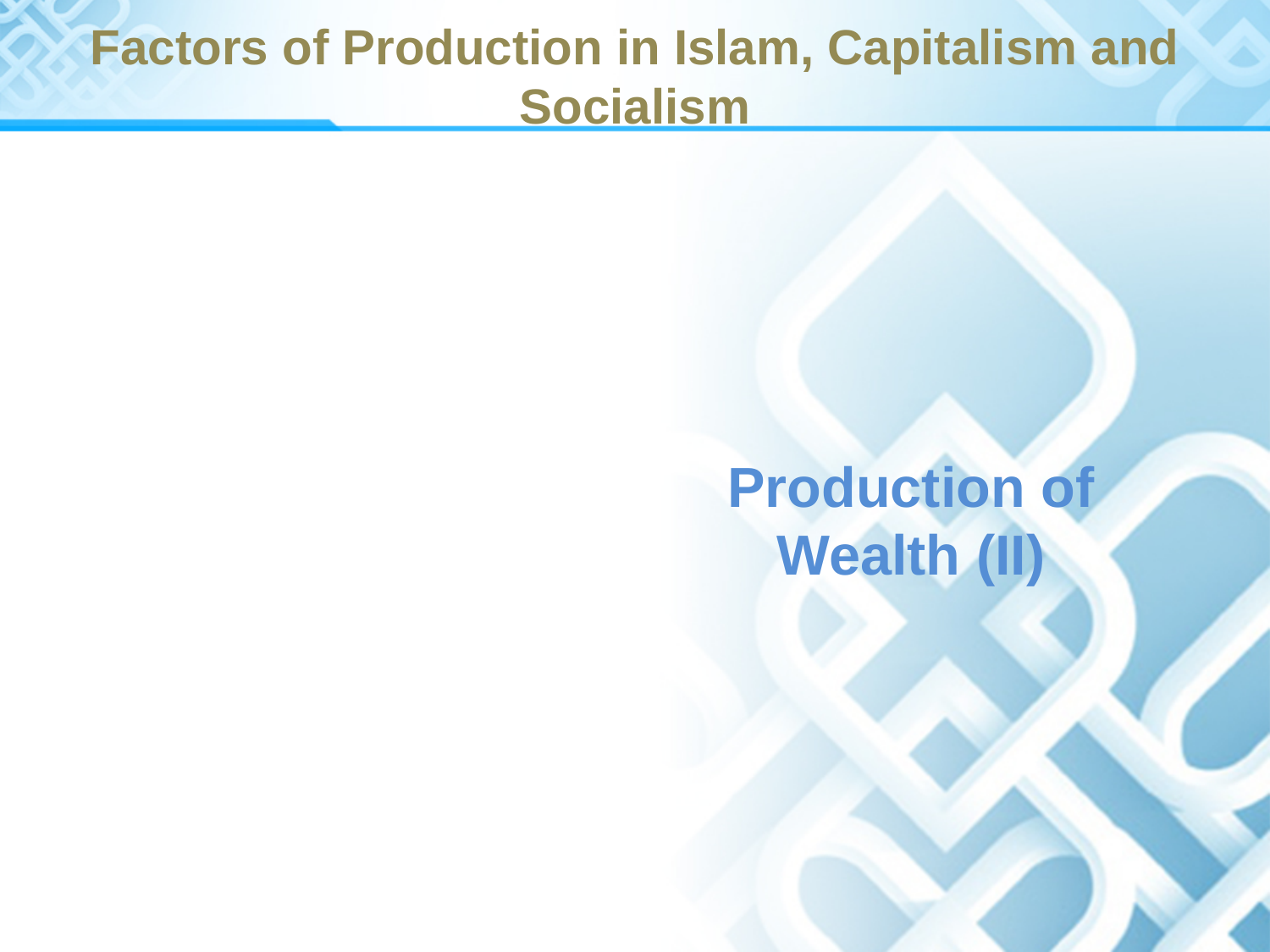

# Factors of Production in Islam, Capitalism and Socialism
Production of Wealth (II)